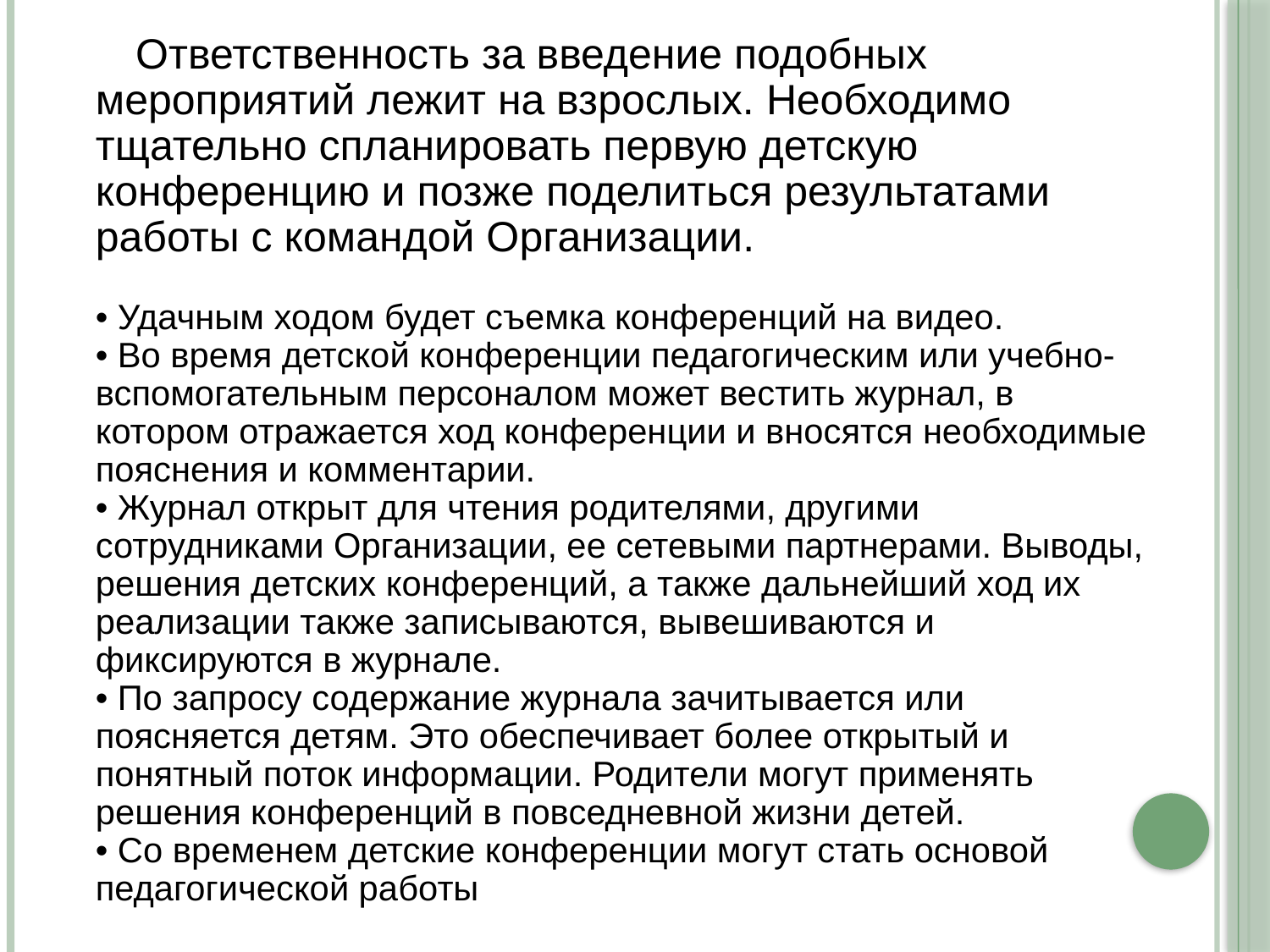

Ответственность за введение подобных мероприятий лежит на взрослых. Необходимо тщательно спланировать первую детскую конференцию и позже поделиться результатами работы с командой Организации.
• Удачным ходом будет съемка конференций на видео.
• Во время детской конференции педагогическим или учебно-вспомогательным персоналом может вестить журнал, в котором отражается ход конференции и вносятся необходимые пояснения и комментарии.
• Журнал открыт для чтения родителями, другими сотрудниками Организации, ее сетевыми партнерами. Выводы, решения детских конференций, а также дальнейший ход их реализации также записываются, вывешиваются и фиксируются в журнале.
• По запросу содержание журнала зачитывается или поясняется детям. Это обеспечивает более открытый и понятный поток информации. Родители могут применять решения конференций в повседневной жизни детей.
• Со временем детские конференции могут стать основой педагогической работы